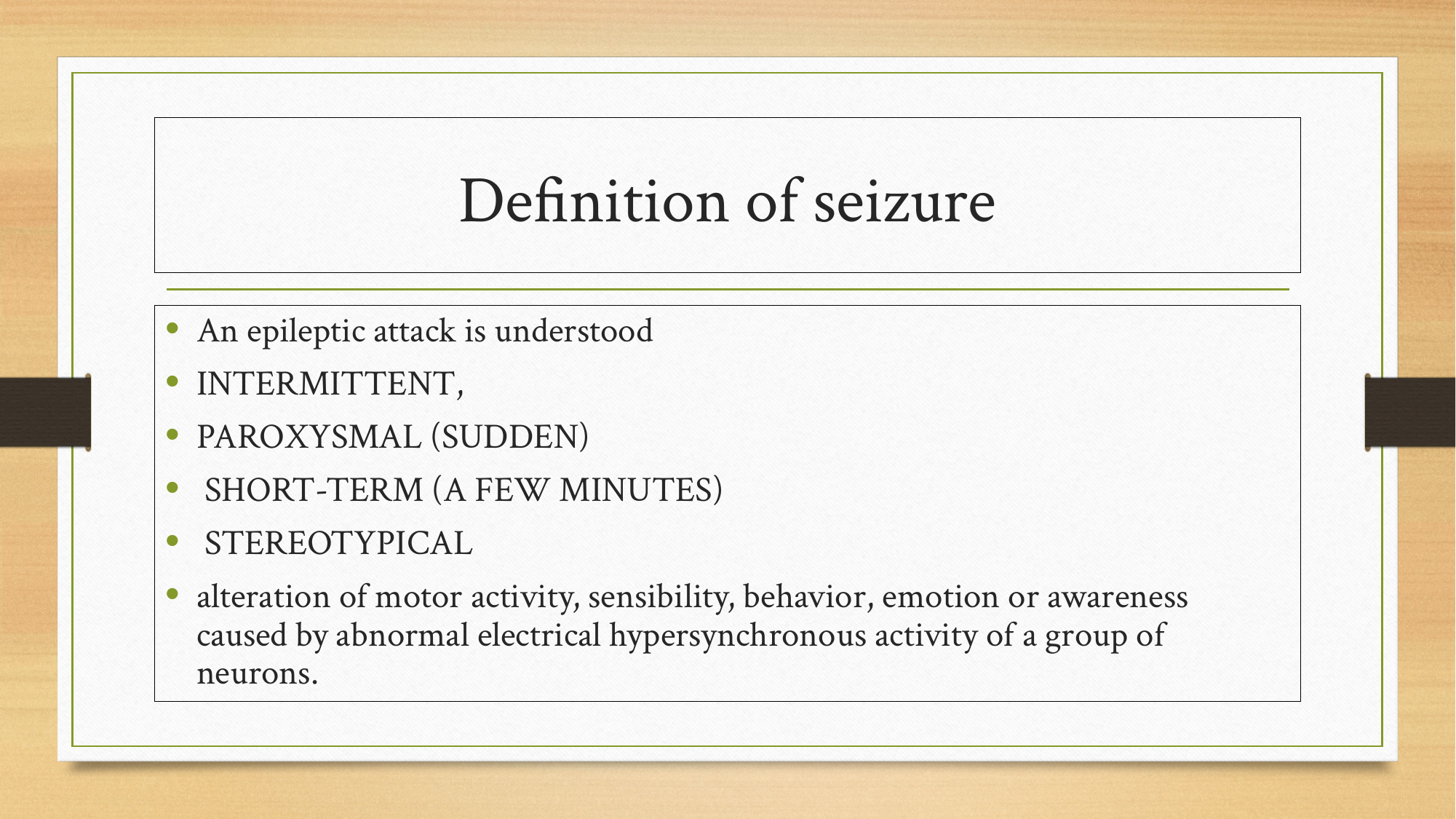

# Definition of seizure
An epileptic attack is understood
INTERMITTENT,
PAROXYSMAL (SUDDEN)
 SHORT-TERM (A FEW MINUTES)
 STEREOTYPICAL
alteration of motor activity, sensibility, behavior, emotion or awareness caused by abnormal electrical hypersynchronous activity of a group of neurons.